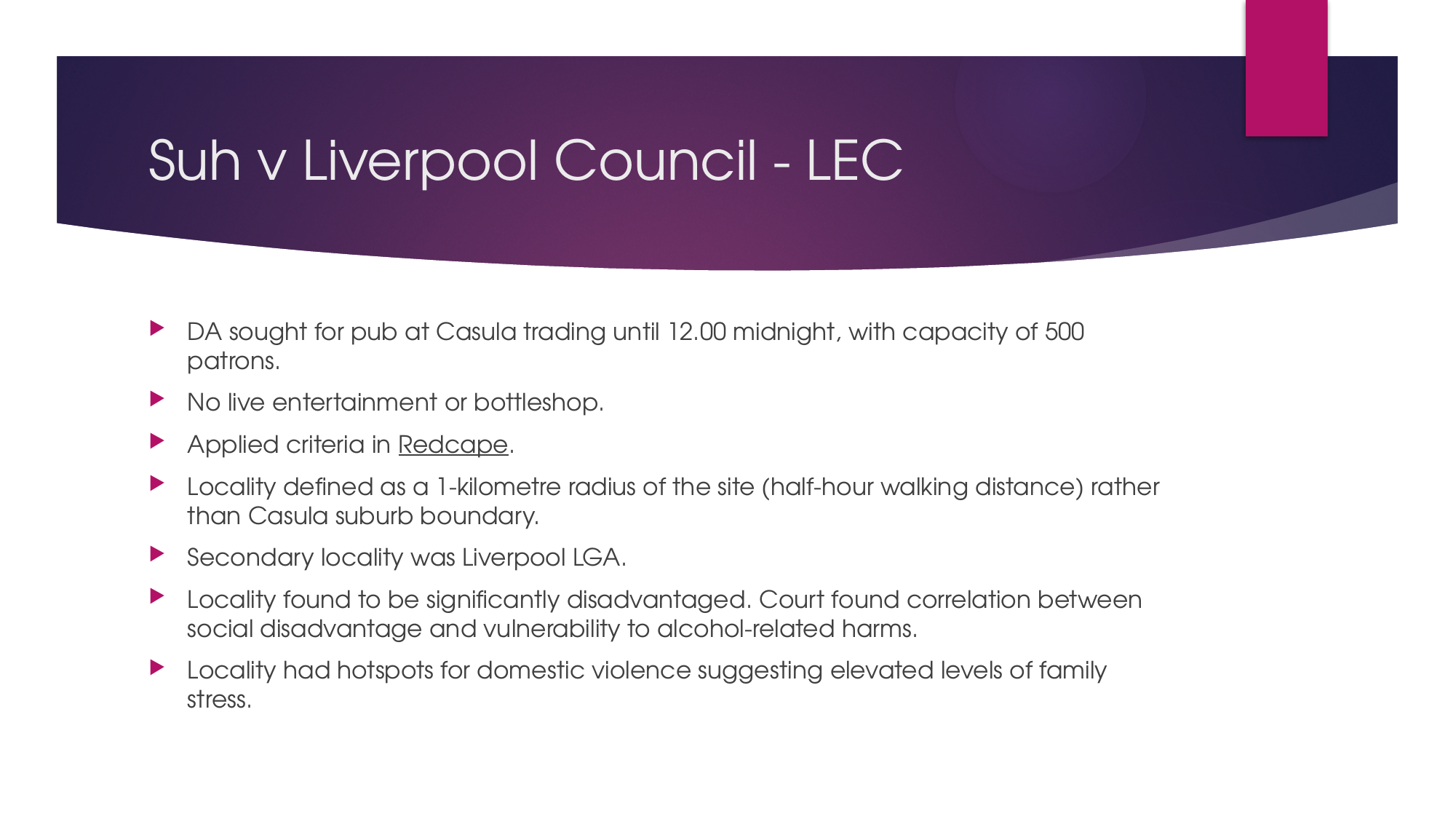

# Suh v Liverpool Council - LEC
DA sought for pub at Casula trading until 12.00 midnight, with capacity of 500 patrons.
No live entertainment or bottleshop.
Applied criteria in Redcape.
Locality defined as a 1-kilometre radius of the site (half-hour walking distance) rather than Casula suburb boundary.
Secondary locality was Liverpool LGA.
Locality found to be significantly disadvantaged. Court found correlation between social disadvantage and vulnerability to alcohol-related harms.
Locality had hotspots for domestic violence suggesting elevated levels of family stress.